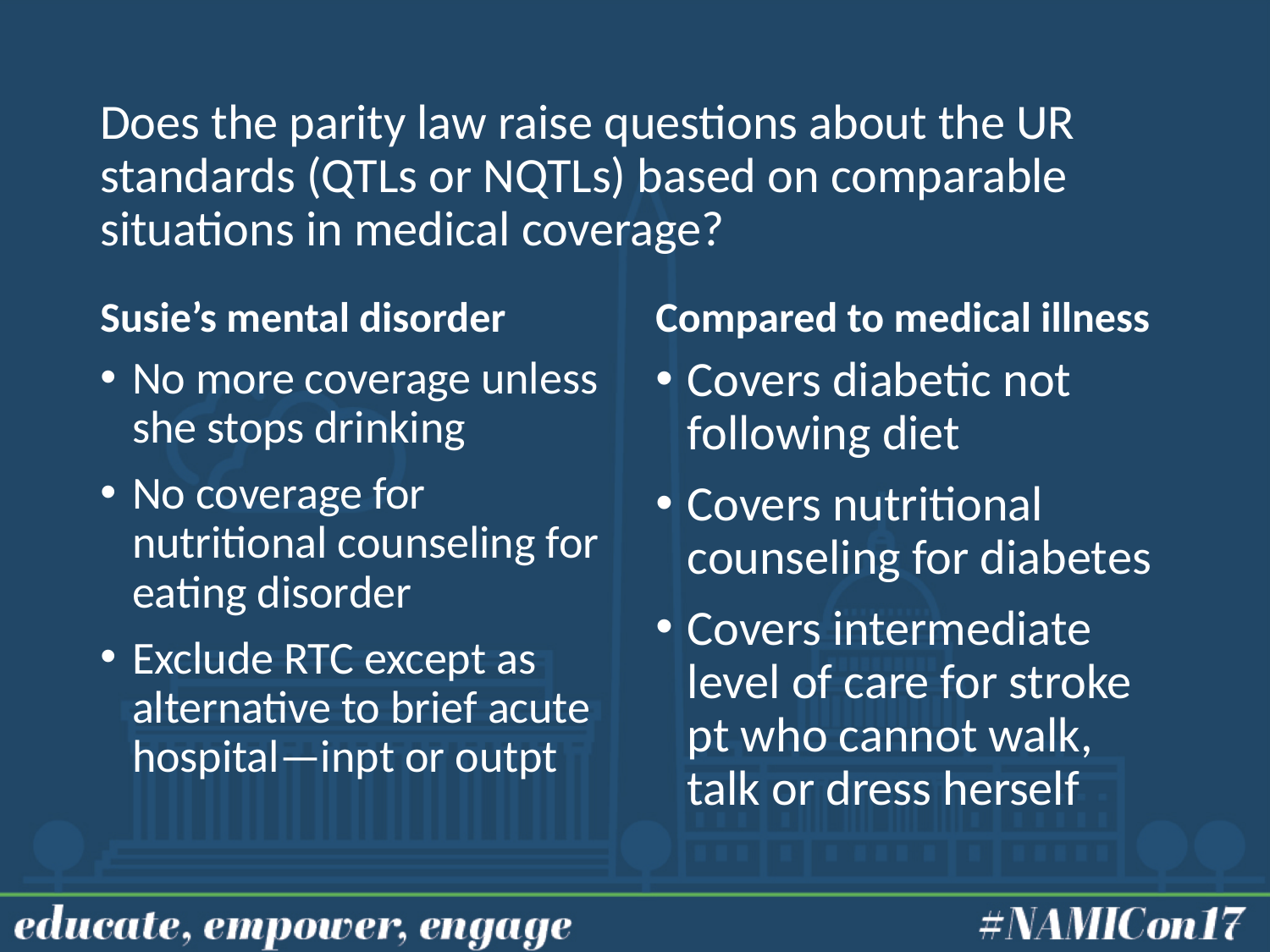

# Does the parity law raise questions about the UR standards (QTLs or NQTLs) based on comparable situations in medical coverage?
Susie’s mental disorder
Compared to medical illness
No more coverage unless she stops drinking
No coverage for nutritional counseling for eating disorder
Exclude RTC except as alternative to brief acute hospital—inpt or outpt
Covers diabetic not following diet
Covers nutritional counseling for diabetes
Covers intermediate level of care for stroke pt who cannot walk, talk or dress herself